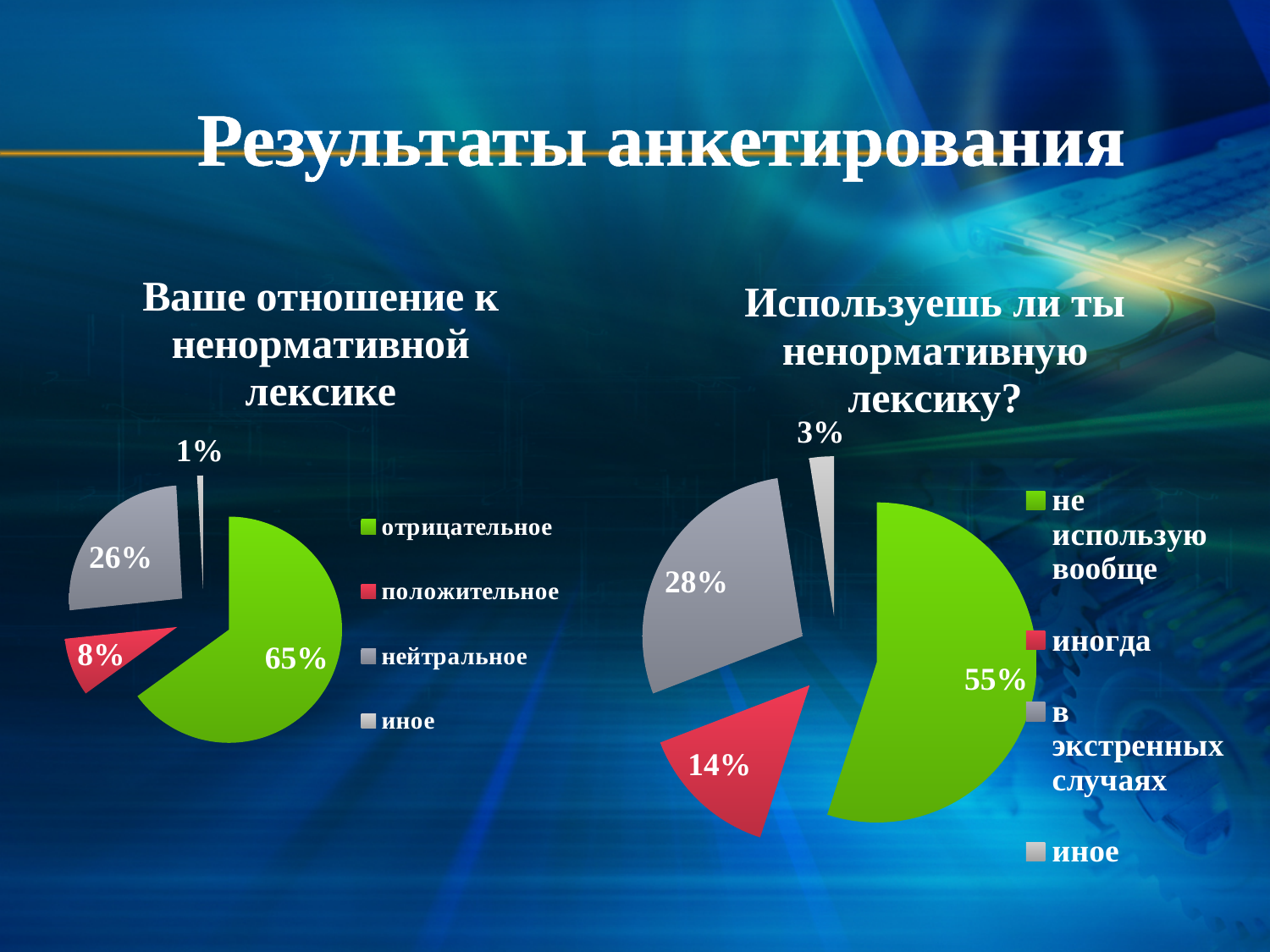

# Результаты анкетирования

### Chart: Ваше отношение к ненормативной лексике

| Category |  |
|---|---|
| отрицательное | 78.0 |
| положительное | 10.0 |
| нейтральное | 31.0 |
| иное | 1.0 |

### Chart: Используешь ли ты ненормативную лексику?

| Category |  |
|---|---|
| не использую вообще | 66.0 |
| иногда | 17.0 |
| в экстренных случаях | 34.0 |
| иное | 3.0 |